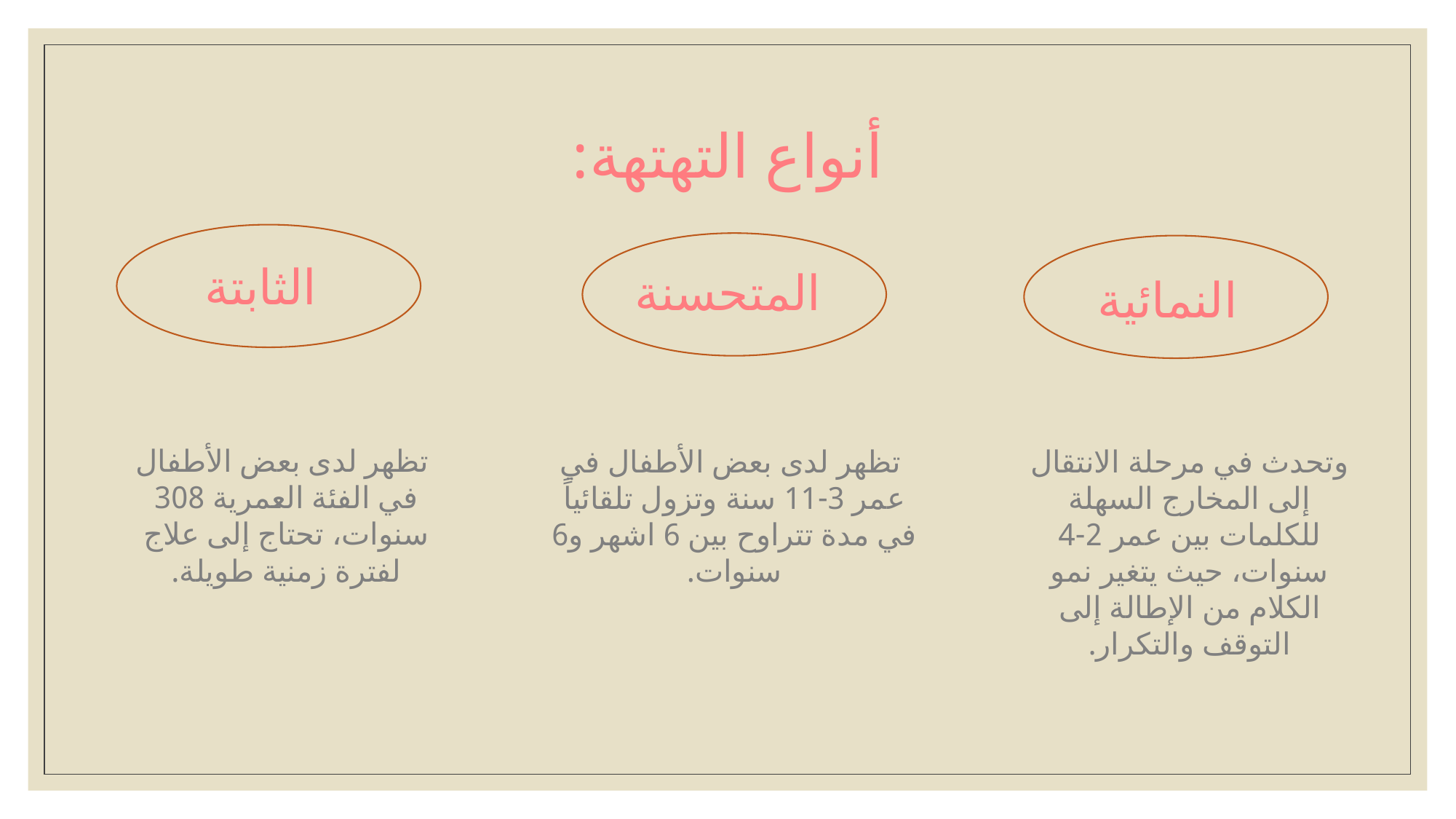

# أنواع التهتهة:

الثابتة
المتحسنة
النمائية
 تظهر لدى بعض الأطفال في الفئة العمرية 308 سنوات، تحتاج إلى علاج لفترة زمنية طويلة.
 تظهر لدى بعض الأطفال في عمر 3-11 سنة وتزول تلقائياً في مدة تتراوح بين 6 اشهر و6 سنوات.

وتحدث في مرحلة الانتقال إلى المخارج السهلة للكلمات بين عمر 2-4 سنوات، حيث يتغير نمو الكلام من الإطالة إلى التوقف والتكرار.